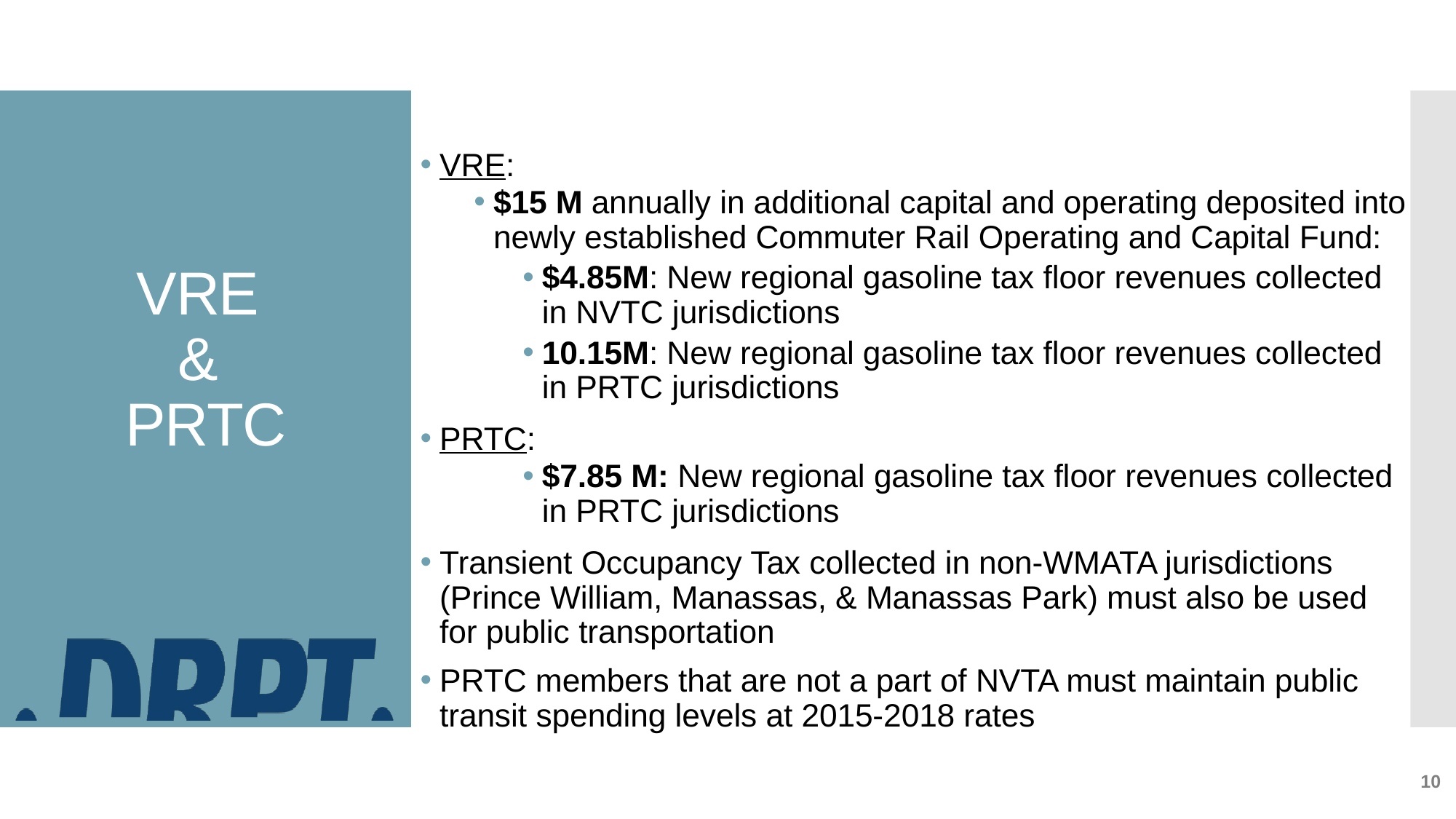

VRE:
$15 M annually in additional capital and operating deposited into newly established Commuter Rail Operating and Capital Fund:
$4.85M: New regional gasoline tax floor revenues collected in NVTC jurisdictions
10.15M: New regional gasoline tax floor revenues collected in PRTC jurisdictions
PRTC:
$7.85 M: New regional gasoline tax floor revenues collected in PRTC jurisdictions
Transient Occupancy Tax collected in non-WMATA jurisdictions (Prince William, Manassas, & Manassas Park) must also be used for public transportation
PRTC members that are not a part of NVTA must maintain public transit spending levels at 2015-2018 rates

# VRE & PRTC
10